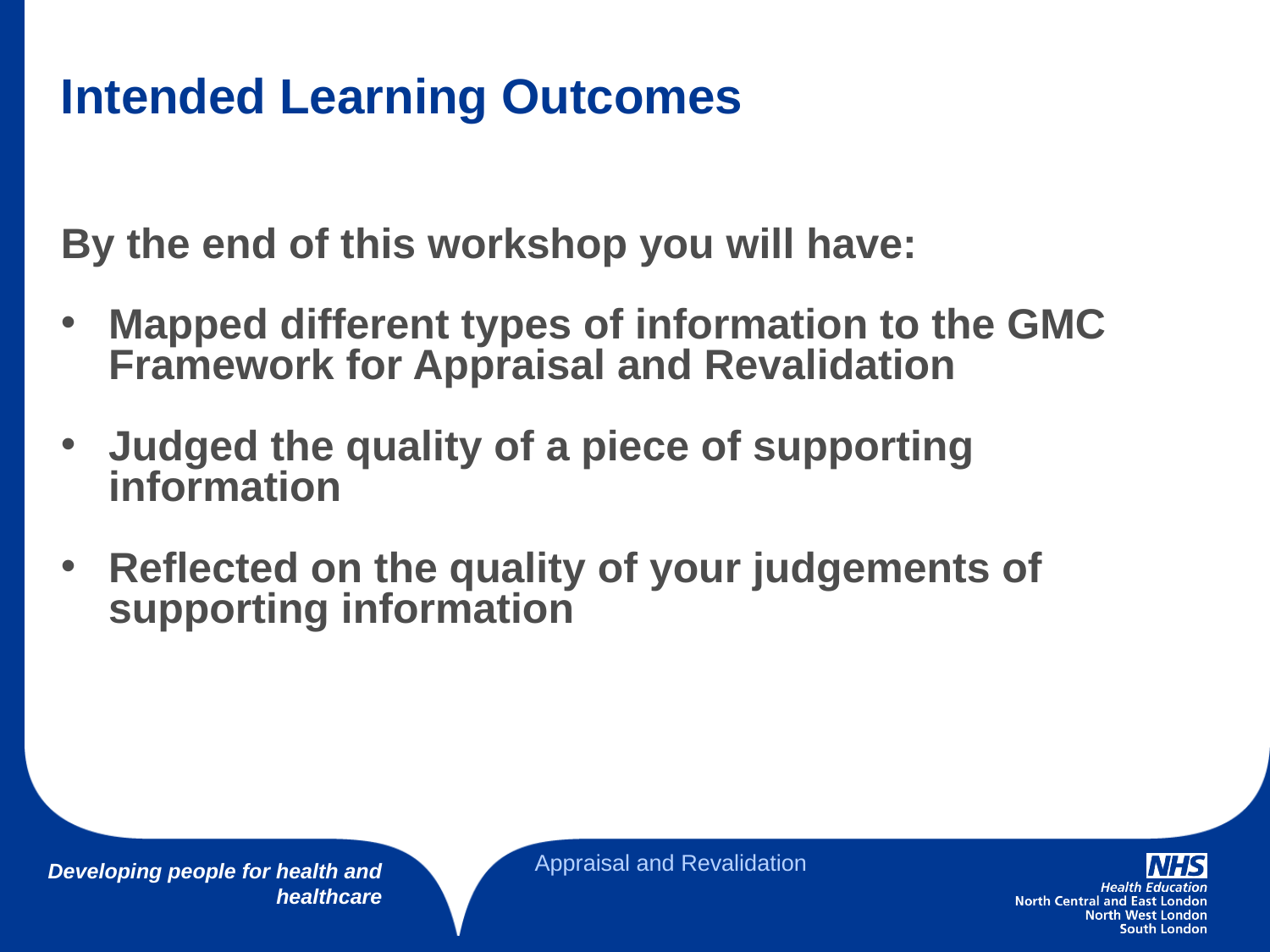

# Intended Learning Outcomes
By the end of this workshop you will have:

Mapped different types of information to the GMC Framework for Appraisal and Revalidation

Judged the quality of a piece of supporting information

Reflected on the quality of your judgements of supporting information